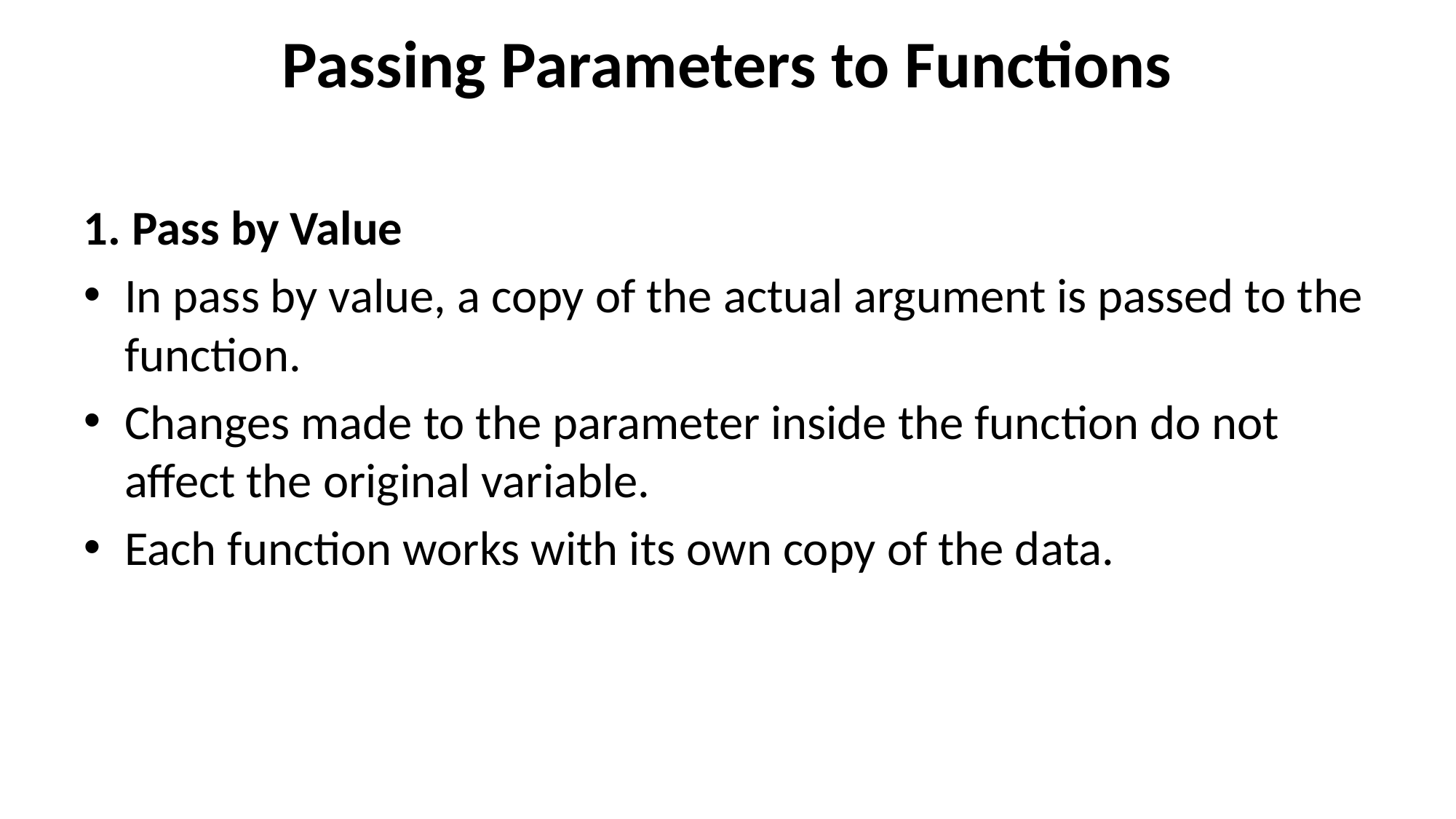

# Passing Parameters to Functions
1. Pass by Value
In pass by value, a copy of the actual argument is passed to the function.
Changes made to the parameter inside the function do not affect the original variable.
Each function works with its own copy of the data.